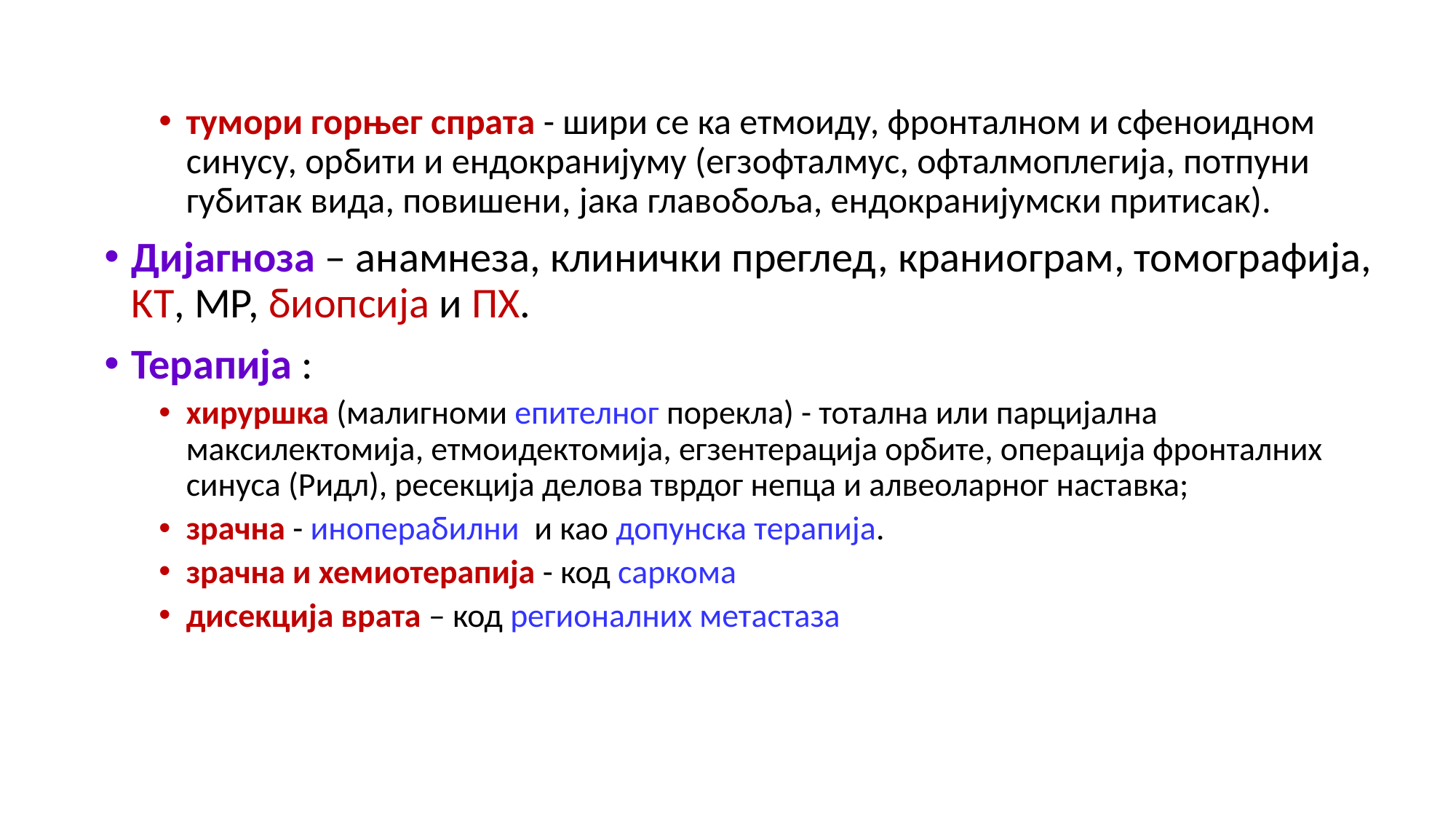

тумори горњег спрата - шири се ка етмоиду, фронталном и сфеноидном синусу, орбити и ендокранијуму (егзофталмус, офталмоплегија, потпуни губитак вида, повишени, јака главобоља, ендокранијумски притисак).
Дијагноза – анамнеза, клинички преглед, краниограм, томографија, KТ, МР, биопсија и ПХ.
Терапија :
хируршка (малигноми епителног порекла) - тотална или парцијална максилектомија, етмоидектомија, егзентерација орбите, операција фронталних синуса (Ридл), ресекција делова тврдог непца и алвеоларног наставка;
зрачна - иноперабилни  и као допунска терапија.
зрачна и хемиотерапија - код саркома
дисекција врата – код регионалних метастаза